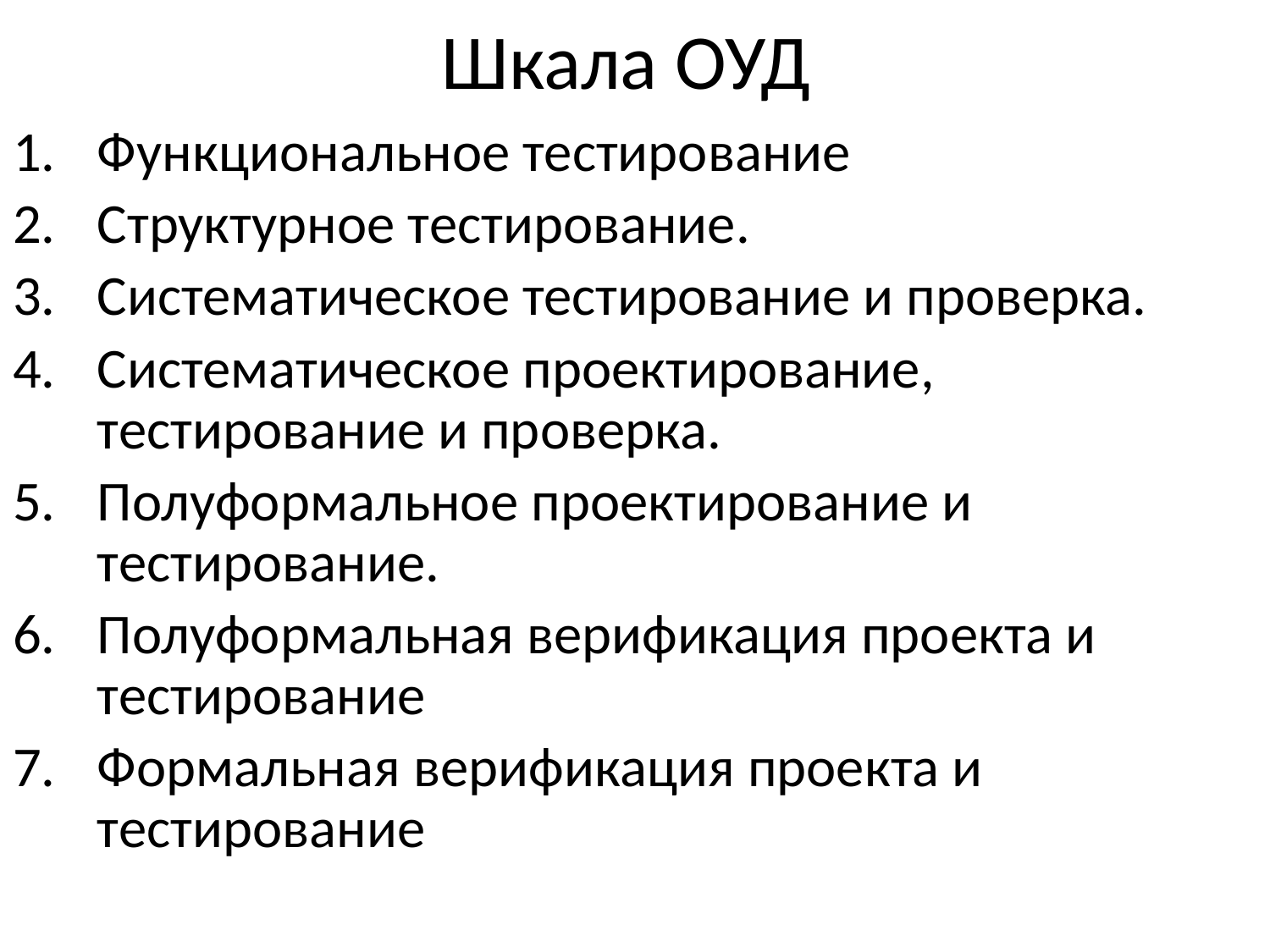

# Шкала ОУД
Функциональное тестирование
Структурное тестирование.
Систематическое тестирование и проверка.
Систематическое проектирование, тестирование и проверка.
Полуформальное проектирование и тестирование.
Полуформальная верификация проекта и тестирование
Формальная верификация проекта и тестирование